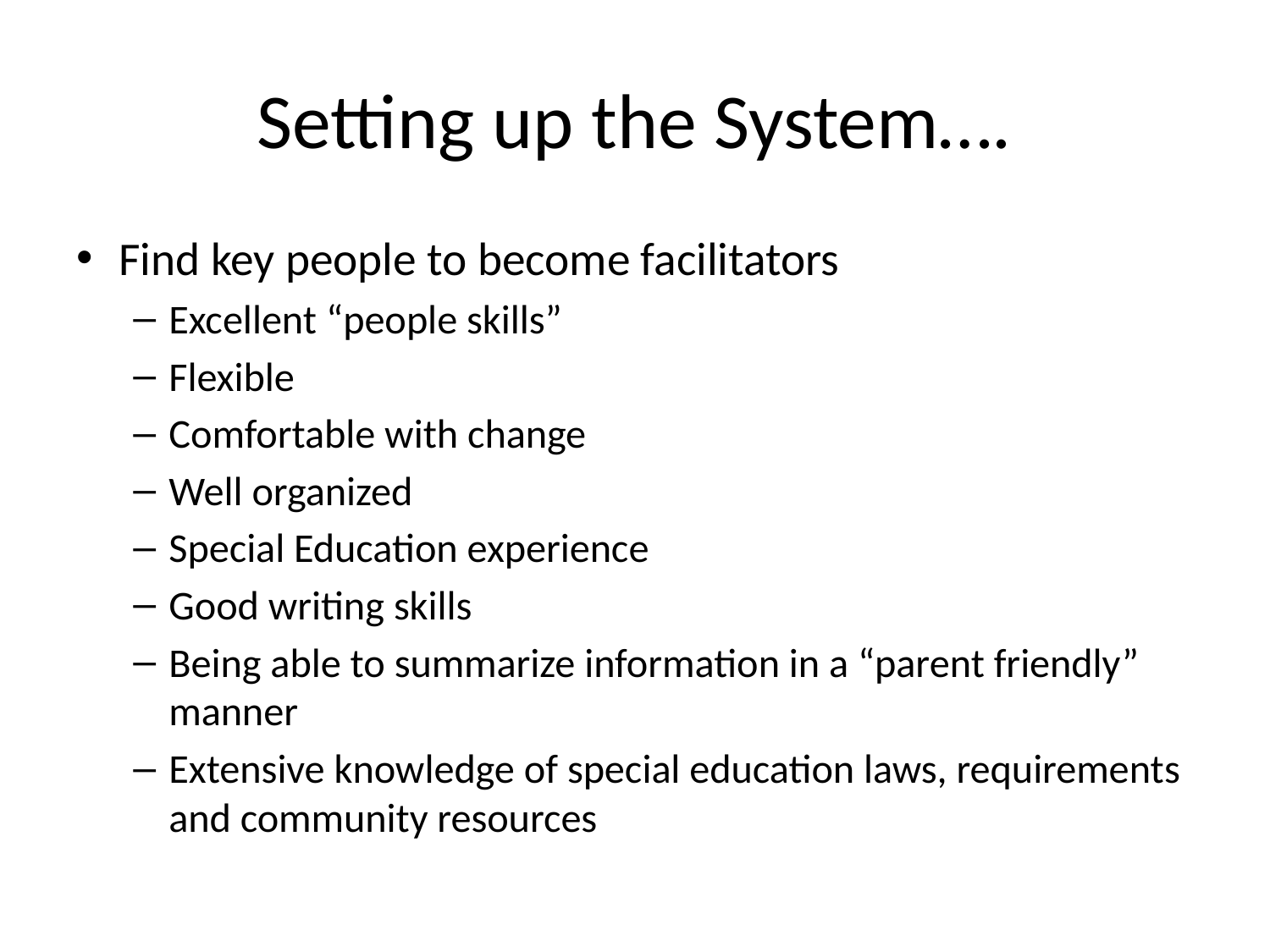

# Setting up the System….
Find key people to become facilitators
Excellent “people skills”
Flexible
Comfortable with change
Well organized
Special Education experience
Good writing skills
Being able to summarize information in a “parent friendly” manner
Extensive knowledge of special education laws, requirements and community resources